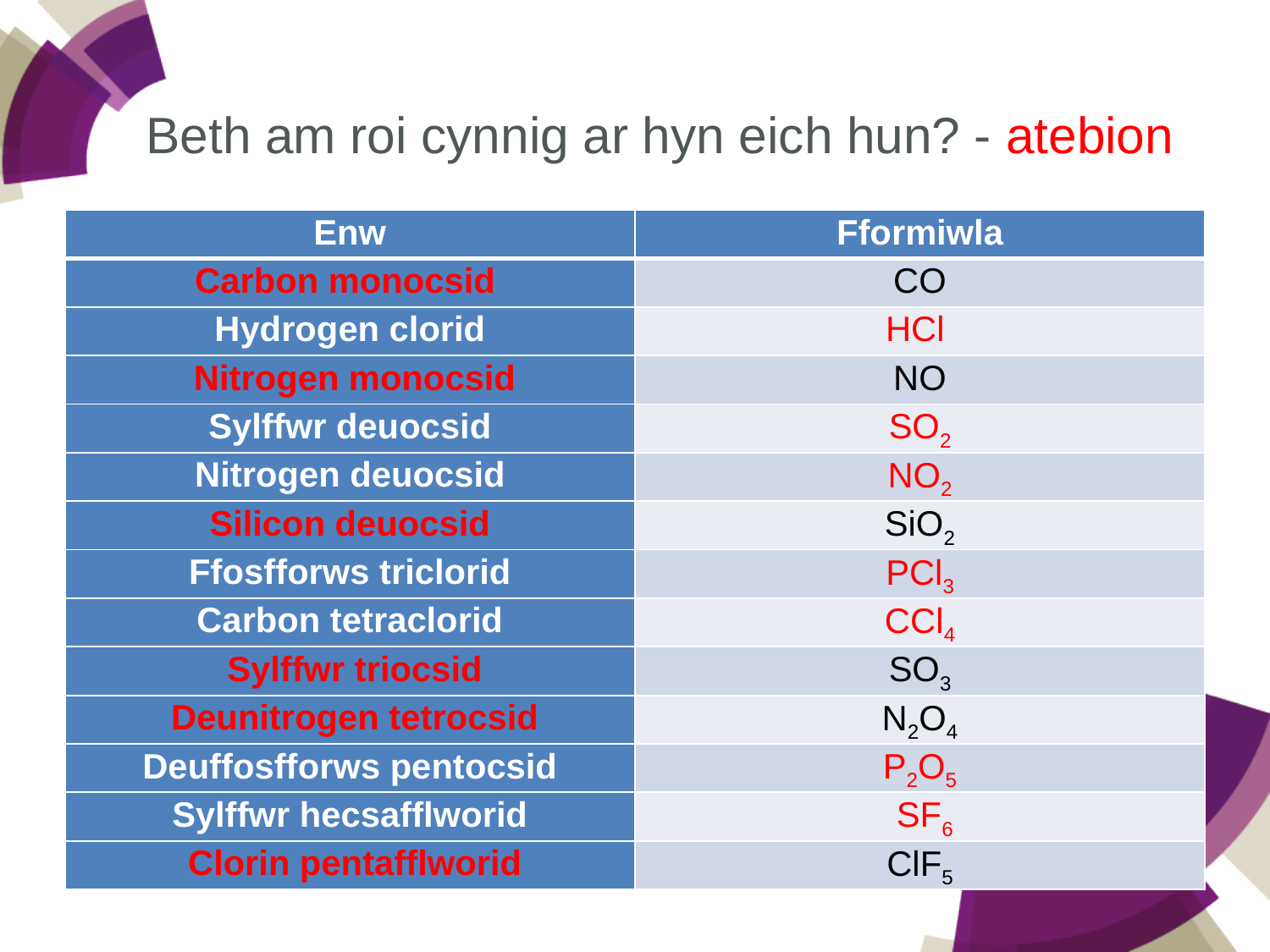

Beth am roi cynnig ar hyn eich hun? - atebion
| Enw | Fformiwla |
| --- | --- |
| Carbon monocsid | CO |
| Hydrogen clorid | HCl |
| Nitrogen monocsid | NO |
| Sylffwr deuocsid | SO2 |
| Nitrogen deuocsid | NO2 |
| Silicon deuocsid | SiO2 |
| Ffosfforws triclorid | PCl3 |
| Carbon tetraclorid | CCl4 |
| Sylffwr triocsid | SO3 |
| Deunitrogen tetrocsid | N2O4 |
| Deuffosfforws pentocsid | P2O5 |
| Sylffwr hecsafflworid | SF6 |
| Clorin pentafflworid | ClF5 |